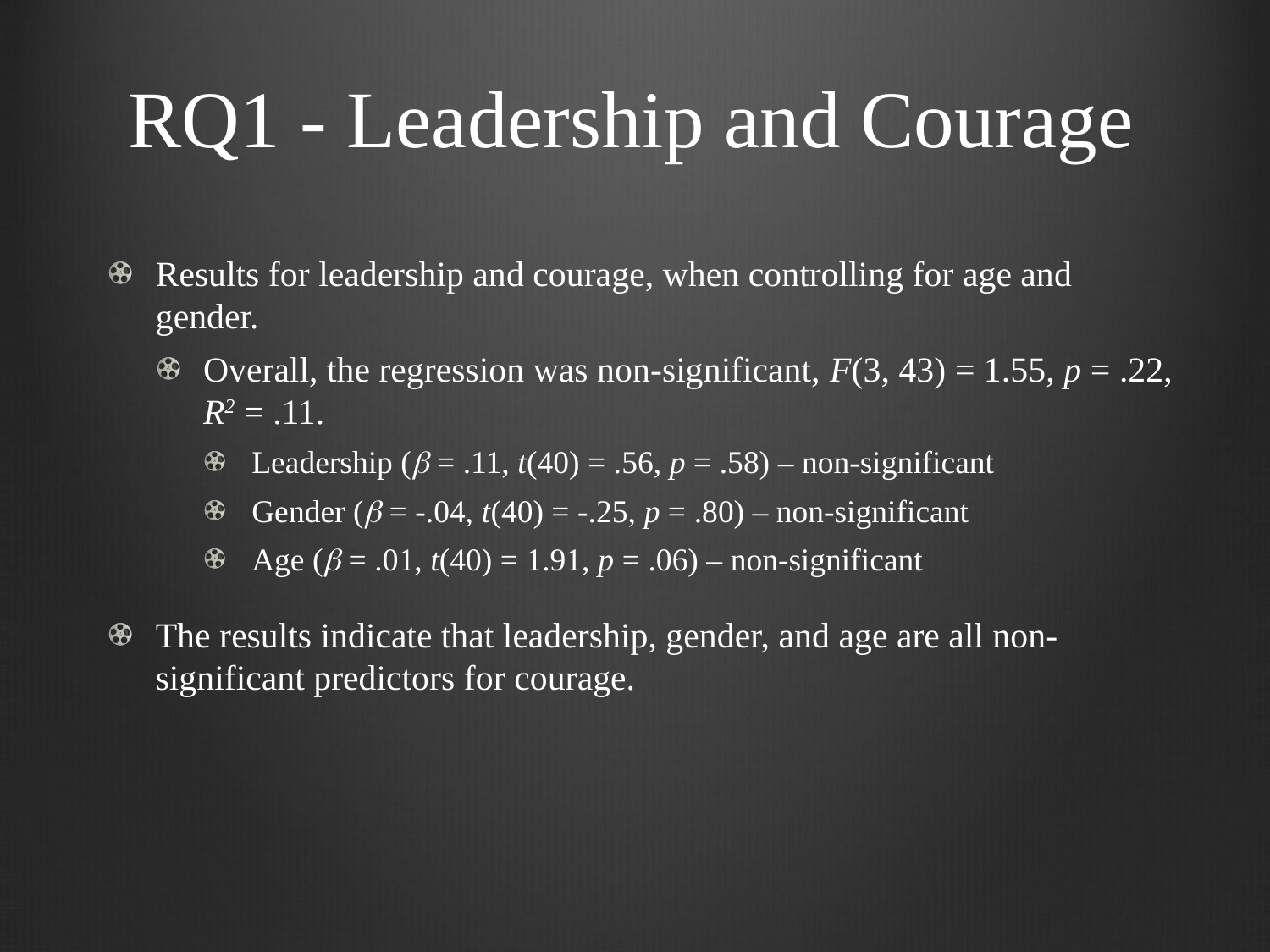

# RQ1 - Leadership and Courage
Results for leadership and courage, when controlling for age and gender.
Overall, the regression was non-significant, F(3, 43) = 1.55, p = .22, R2 = .11.
Leadership (β = .11, t(40) = .56, p = .58) – non-significant
Gender (β = -.04, t(40) = -.25, p = .80) – non-significant
Age (β = .01, t(40) = 1.91, p = .06) – non-significant
The results indicate that leadership, gender, and age are all non-significant predictors for courage.